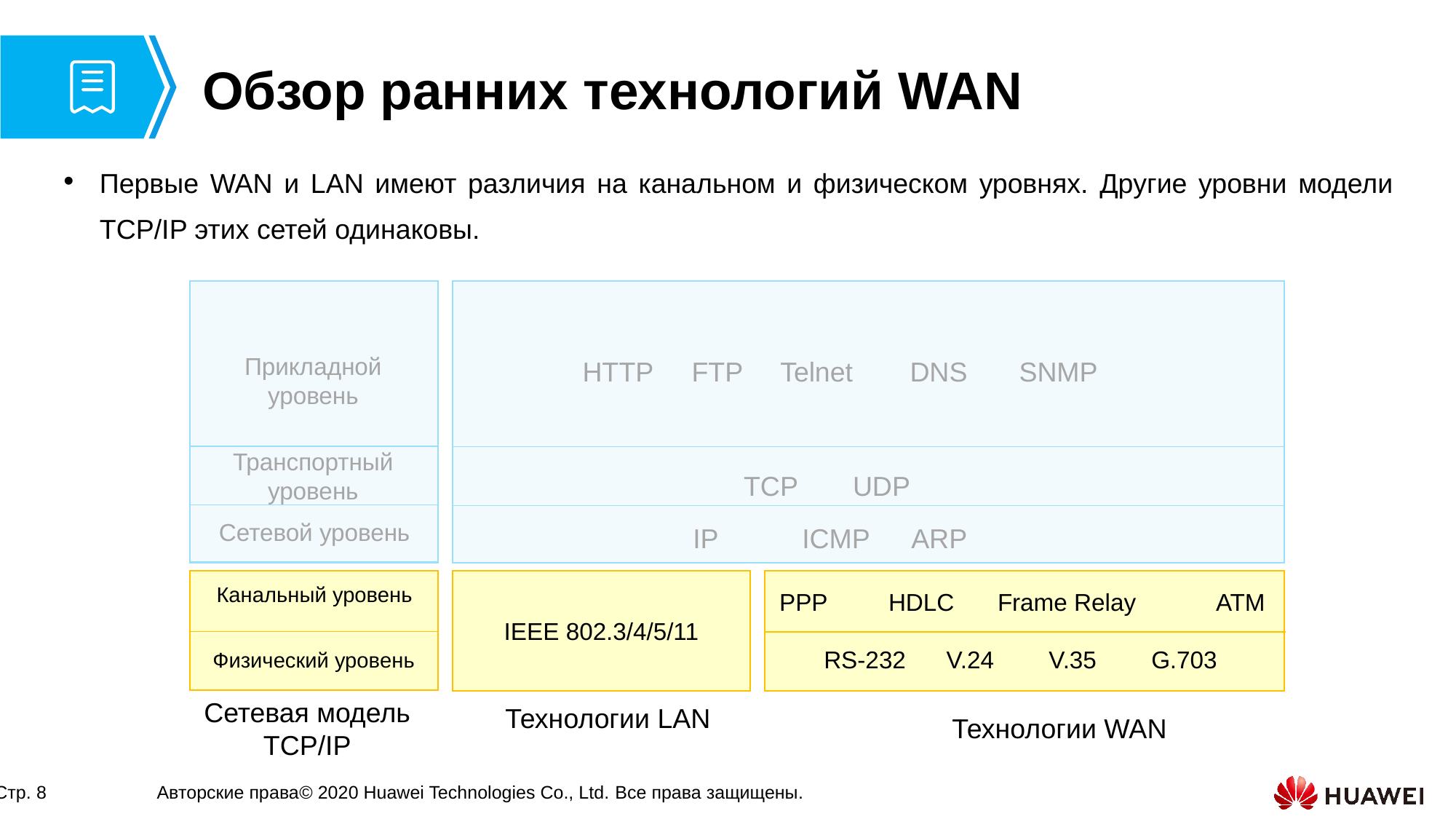

# Обзор ранних технологий WAN
Первые WAN и LAN имеют различия на канальном и физическом уровнях. Другие уровни модели TCP/IP этих сетей одинаковы.

Прикладной уровень
Транспортный уровень
Сетевой уровень

HTTP	FTP     Telnet	DNS	SNMP
TCP	UDP
IP  	ICMP 	ARP

Канальный уровень
Физический уровень
IEEE 802.3/4/5/11

PPP	HDLC	Frame Relay	ATM
RS-232	  V.24	 V.35	G.703
Технологии LAN
Сетевая модель TCP/IP
Технологии WAN